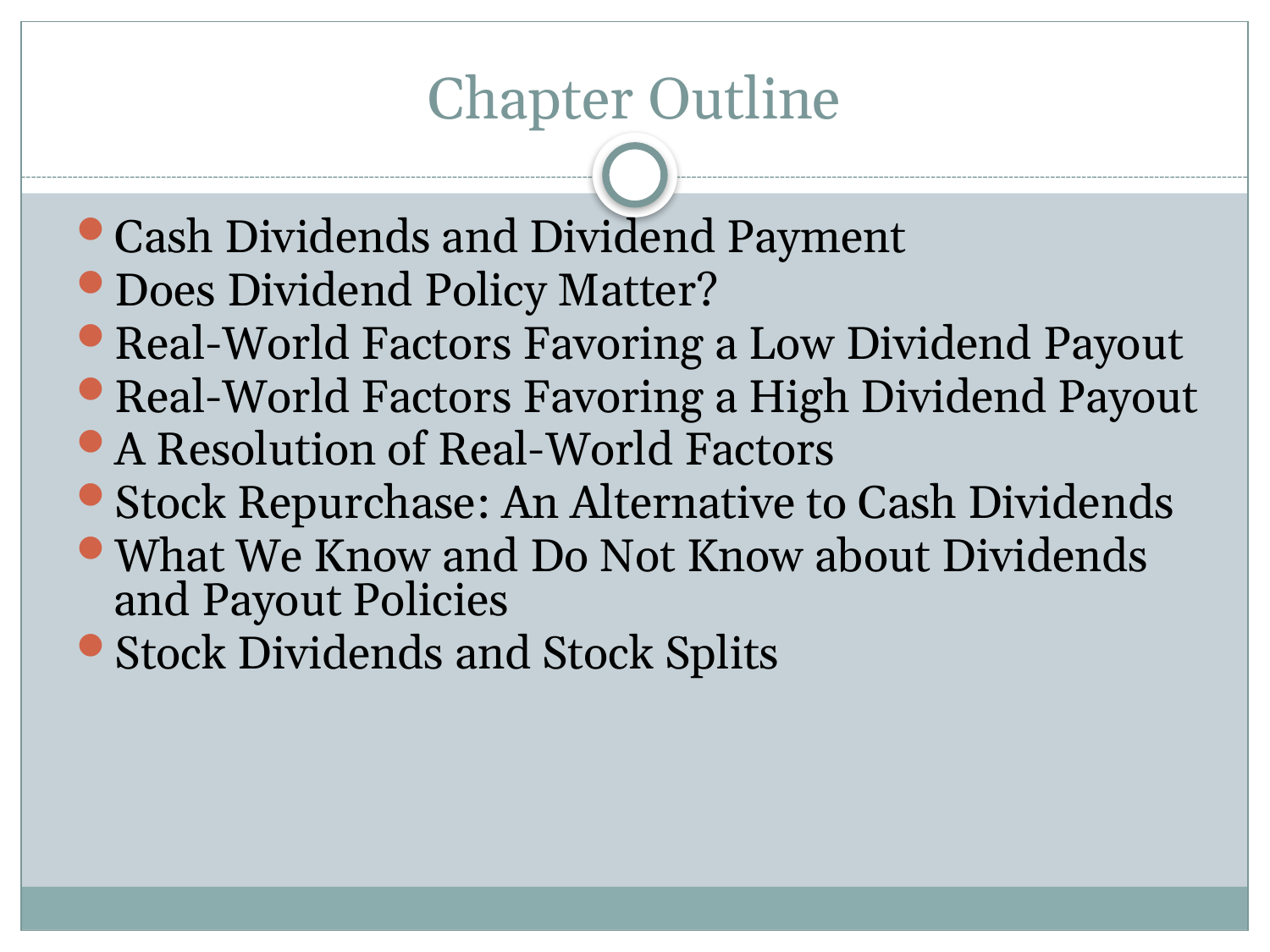

# Chapter Outline
Cash Dividends and Dividend Payment
Does Dividend Policy Matter?
Real-World Factors Favoring a Low Dividend Payout
Real-World Factors Favoring a High Dividend Payout
A Resolution of Real-World Factors
Stock Repurchase: An Alternative to Cash Dividends
What We Know and Do Not Know about Dividends and Payout Policies
Stock Dividends and Stock Splits